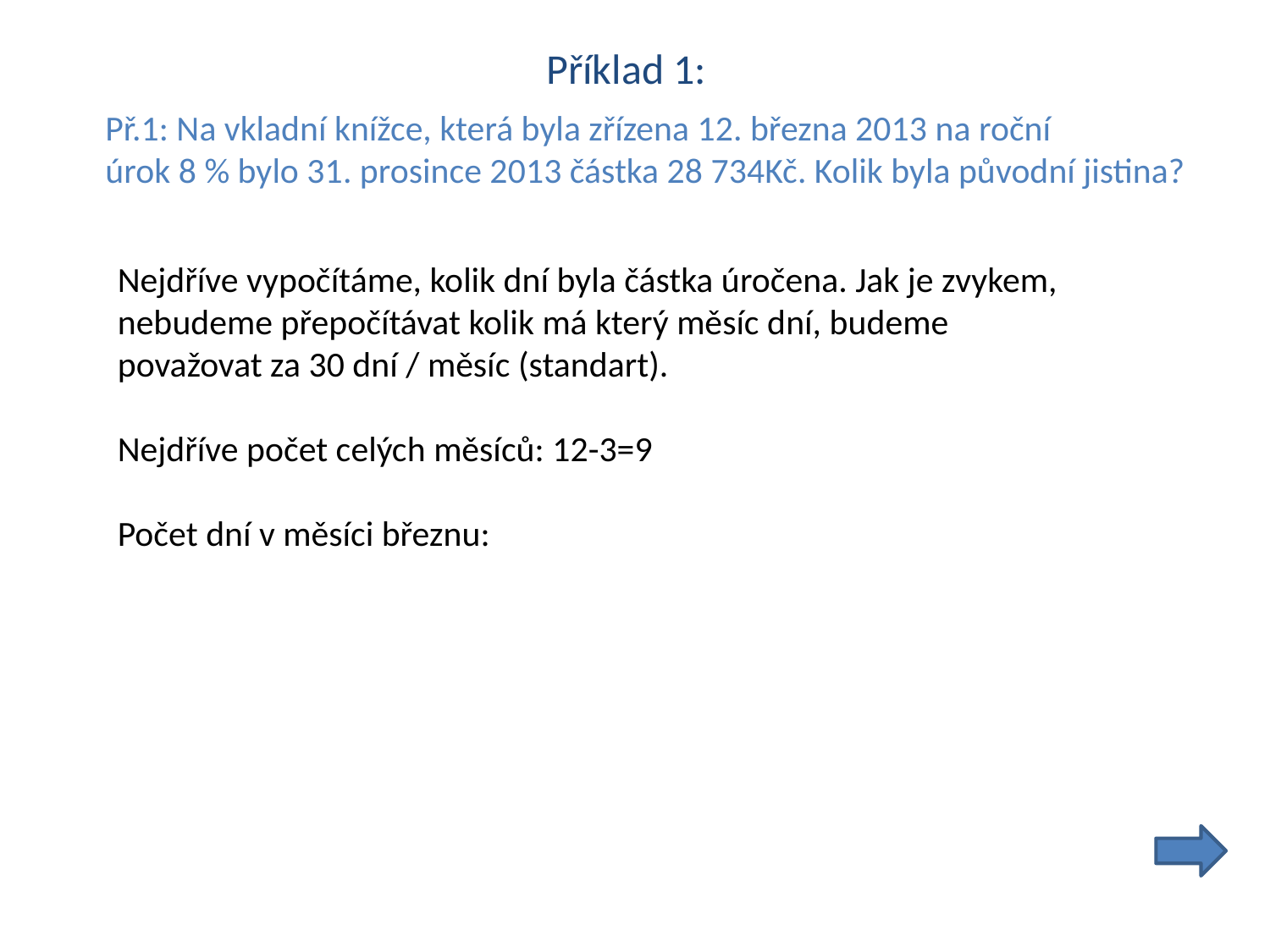

Příklad 1:
Př.1: Na vkladní knížce, která byla zřízena 12. března 2013 na roční
úrok 8 % bylo 31. prosince 2013 částka 28 734Kč. Kolik byla původní jistina?

Nejdříve vypočítáme, kolik dní byla částka úročena. Jak je zvykem, nebudeme přepočítávat kolik má který měsíc dní, budeme považovat za 30 dní / měsíc (standart).

Nejdříve počet celých měsíců: 12-3=9

Počet dní v měsíci březnu: